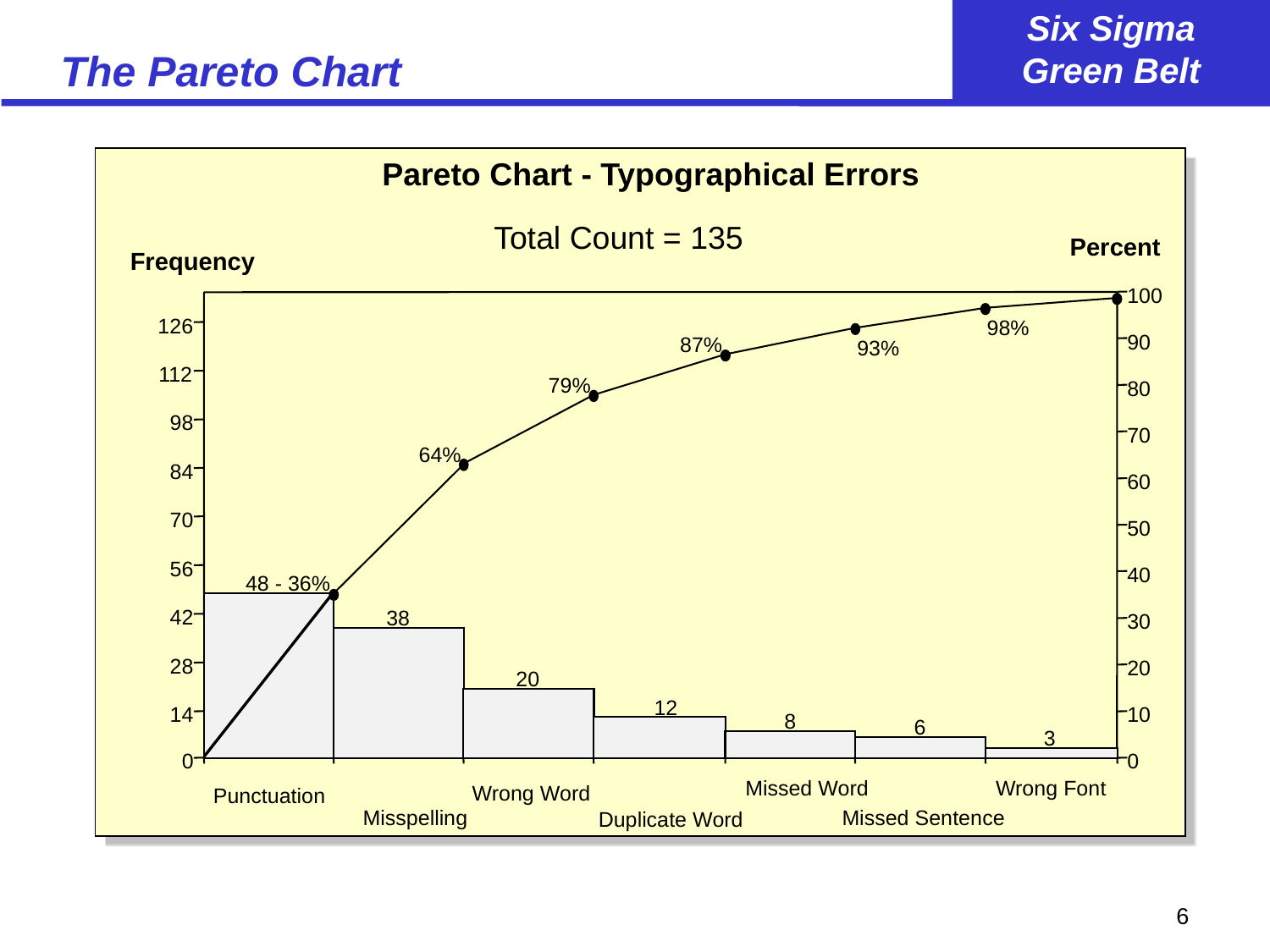

# The Pareto Chart

Pareto Chart - Typographical Errors
Total Count = 135
Percent
Frequency
100

126
98%

90
87%
93%

112

79%
80

98

70

64%
84

60

70
50

56
40

48 - 36%

42
38
30

28
20

20

12
14
10
8

6

3

0
0

Missed Word
Wrong Font
Wrong Word
Punctuation
Misspelling
Missed Sentence
Duplicate Word